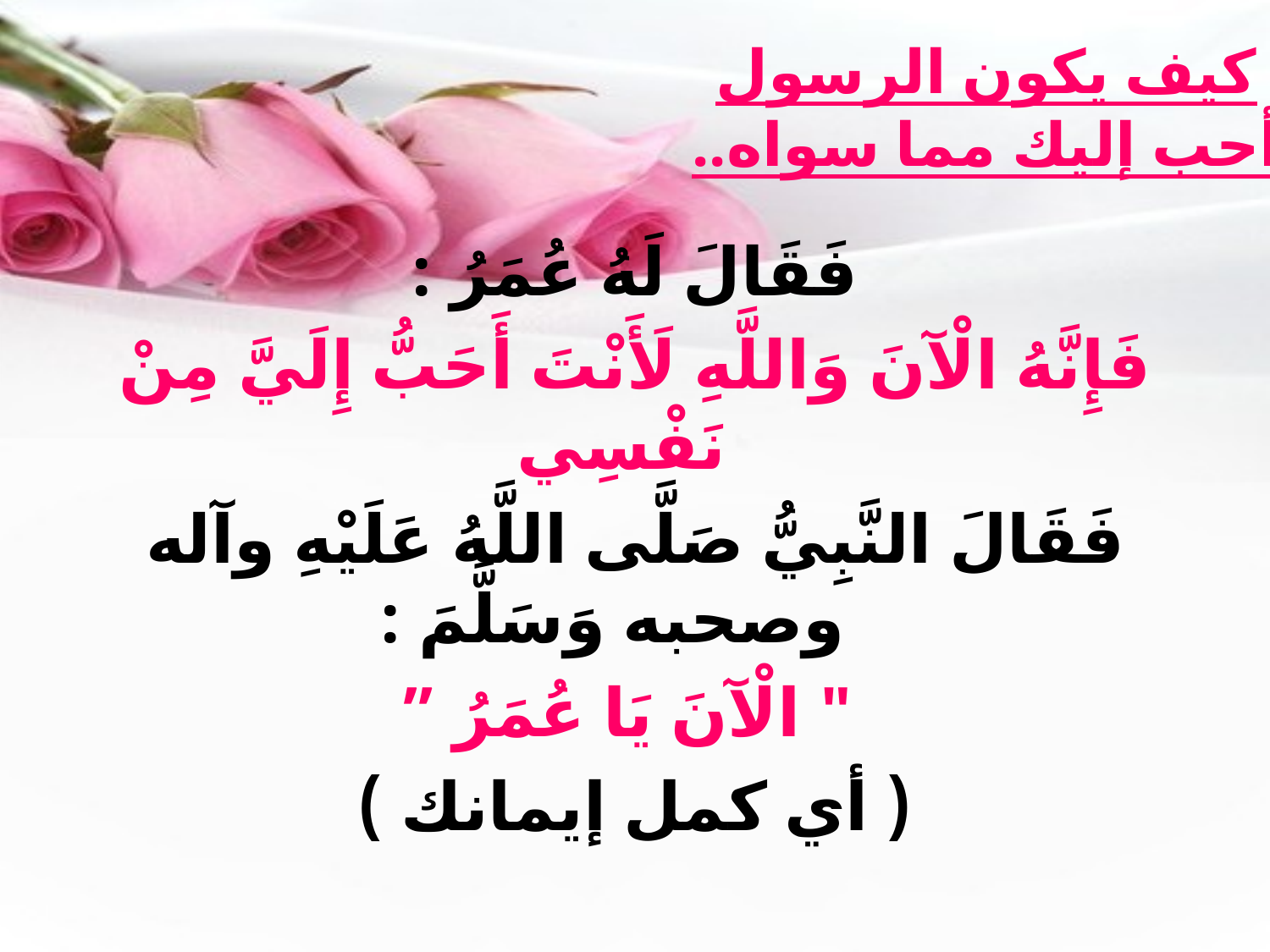

كيف يكون الرسول
أحب إليك مما سواه..
فَقَالَ لَهُ عُمَرُ :
فَإِنَّهُ الْآنَ وَاللَّهِ لَأَنْتَ أَحَبُّ إِلَيَّ مِنْ نَفْسِي
فَقَالَ النَّبِيُّ صَلَّى اللَّهُ عَلَيْهِ وآله وصحبه وَسَلَّمَ :
 " الْآنَ يَا عُمَرُ ”
( أي كمل إيمانك )